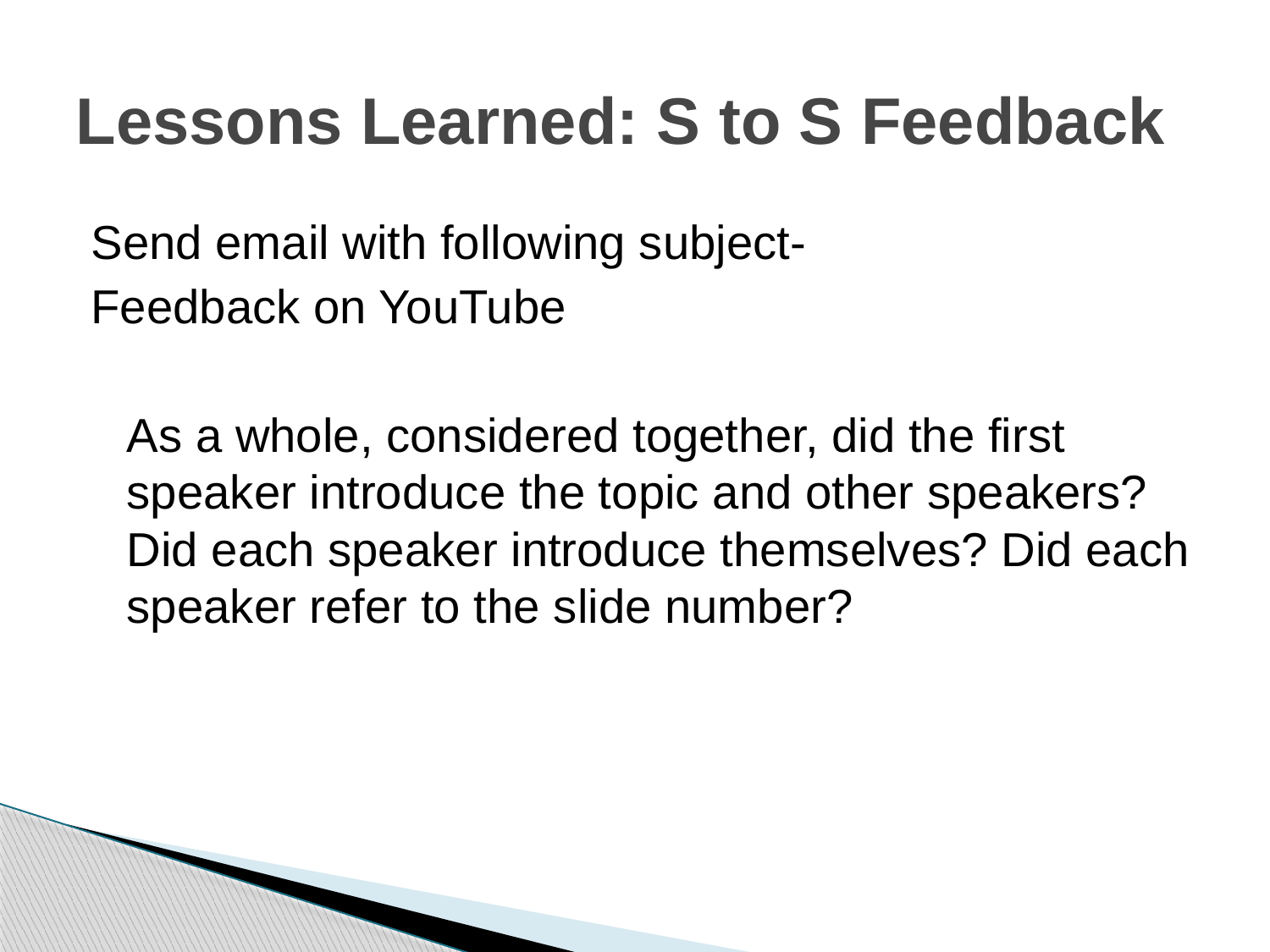

# Lessons Learned: S to S Feedback
Send email with following subject-
Feedback on YouTube

	As a whole, considered together, did the first speaker introduce the topic and other speakers?  Did each speaker introduce themselves? Did each speaker refer to the slide number?